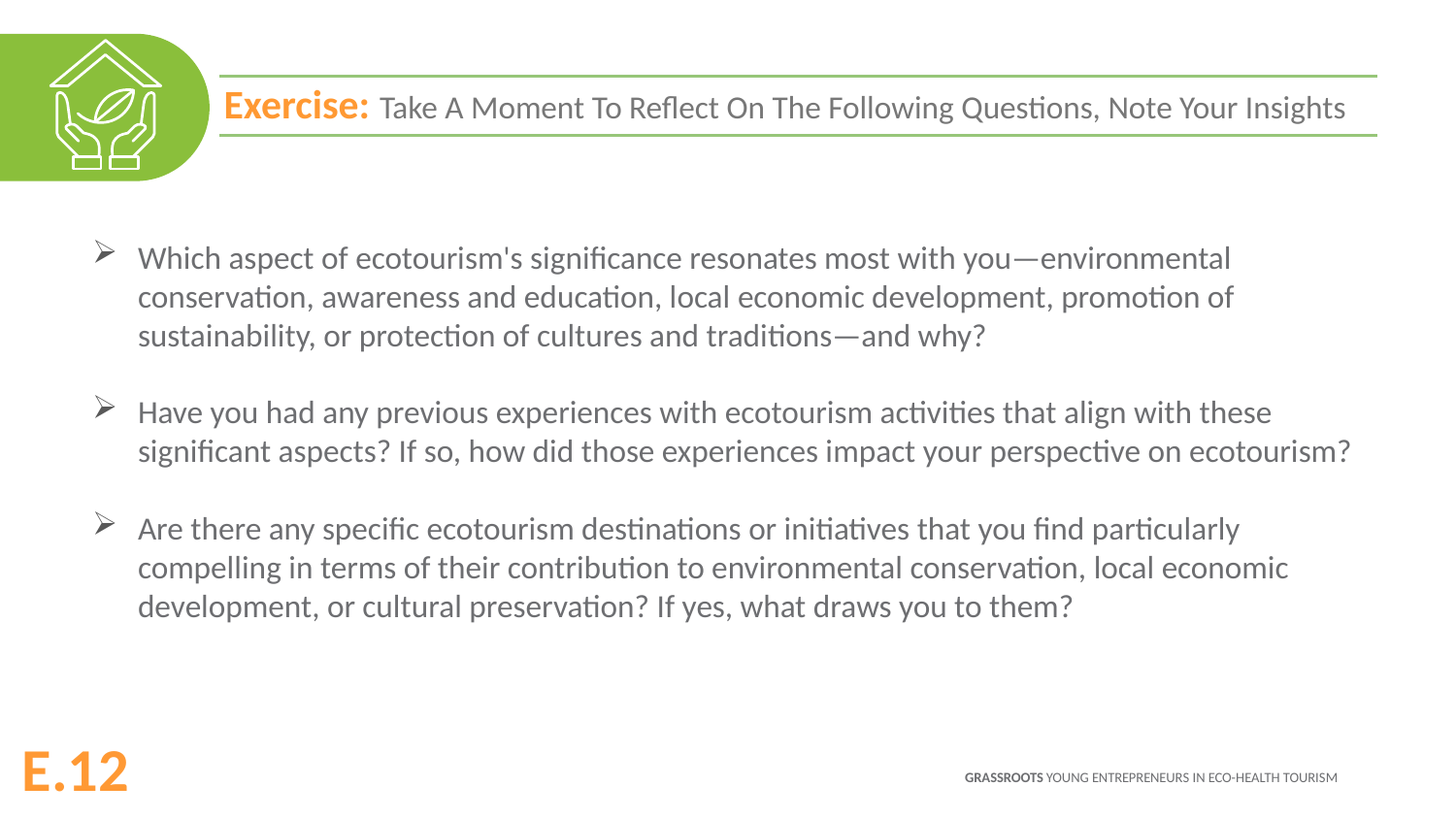

Exercise: Take A Moment To Reflect On The Following Questions, Note Your Insights

Which aspect of ecotourism's significance resonates most with you—environmental conservation, awareness and education, local economic development, promotion of sustainability, or protection of cultures and traditions—and why?

Have you had any previous experiences with ecotourism activities that align with these significant aspects? If so, how did those experiences impact your perspective on ecotourism?

Are there any specific ecotourism destinations or initiatives that you find particularly compelling in terms of their contribution to environmental conservation, local economic development, or cultural preservation? If yes, what draws you to them?

E.12